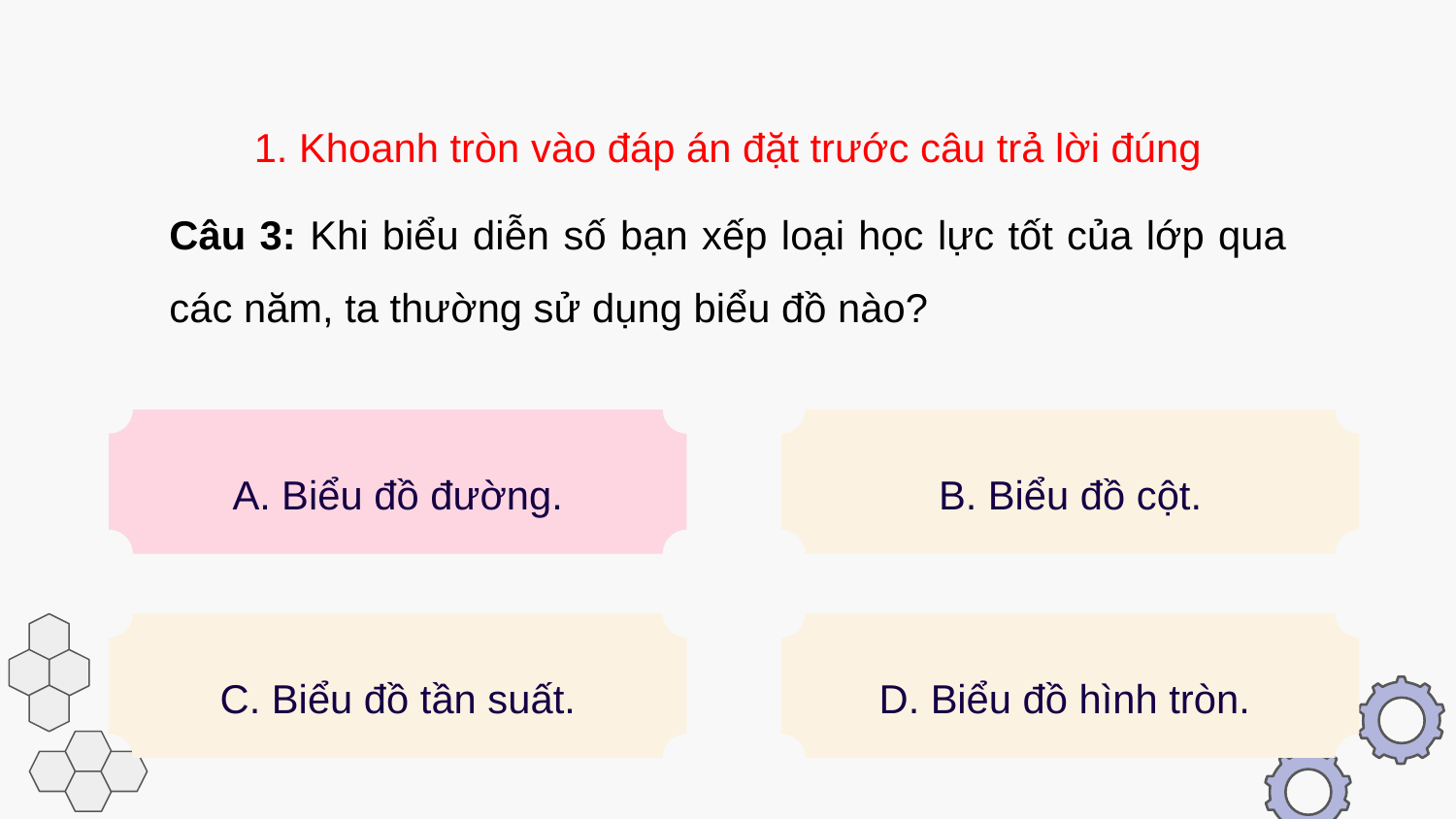

1. Khoanh tròn vào đáp án đặt trước câu trả lời đúng
Câu 3: Khi biểu diễn số bạn xếp loại học lực tốt của lớp qua các năm, ta thường sử dụng biểu đồ nào?
A. Biểu đồ đường.
B. Biểu đồ cột.
A. Biểu đồ đường.
D. Biểu đồ hình tròn.
C. Biểu đồ tần suất.